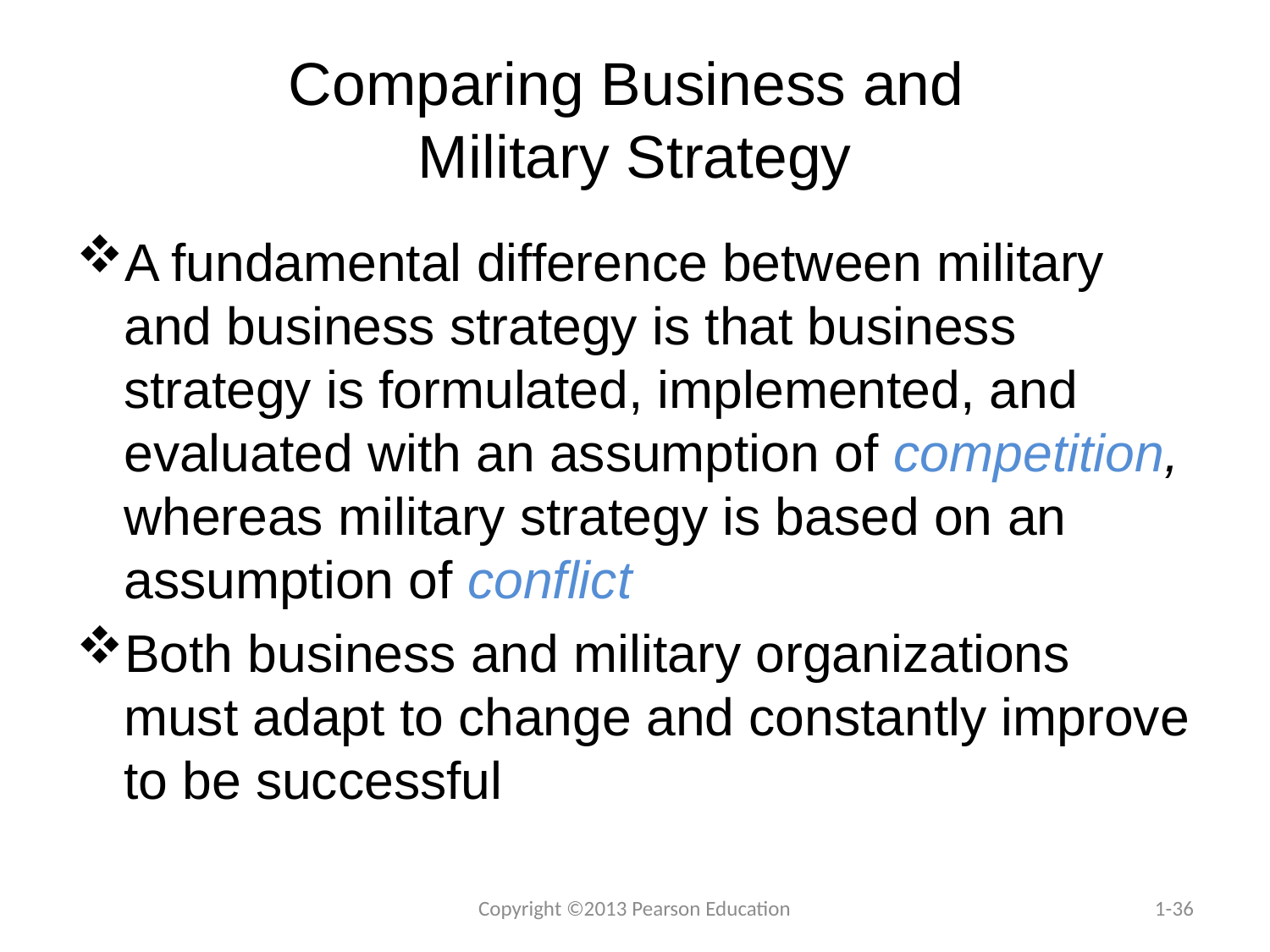

# Comparing Business and Military Strategy
A fundamental difference between military and business strategy is that business strategy is formulated, implemented, and evaluated with an assumption of competition, whereas military strategy is based on an assumption of conflict
Both business and military organizations must adapt to change and constantly improve to be successful
Copyright ©2013 Pearson Education
1-36